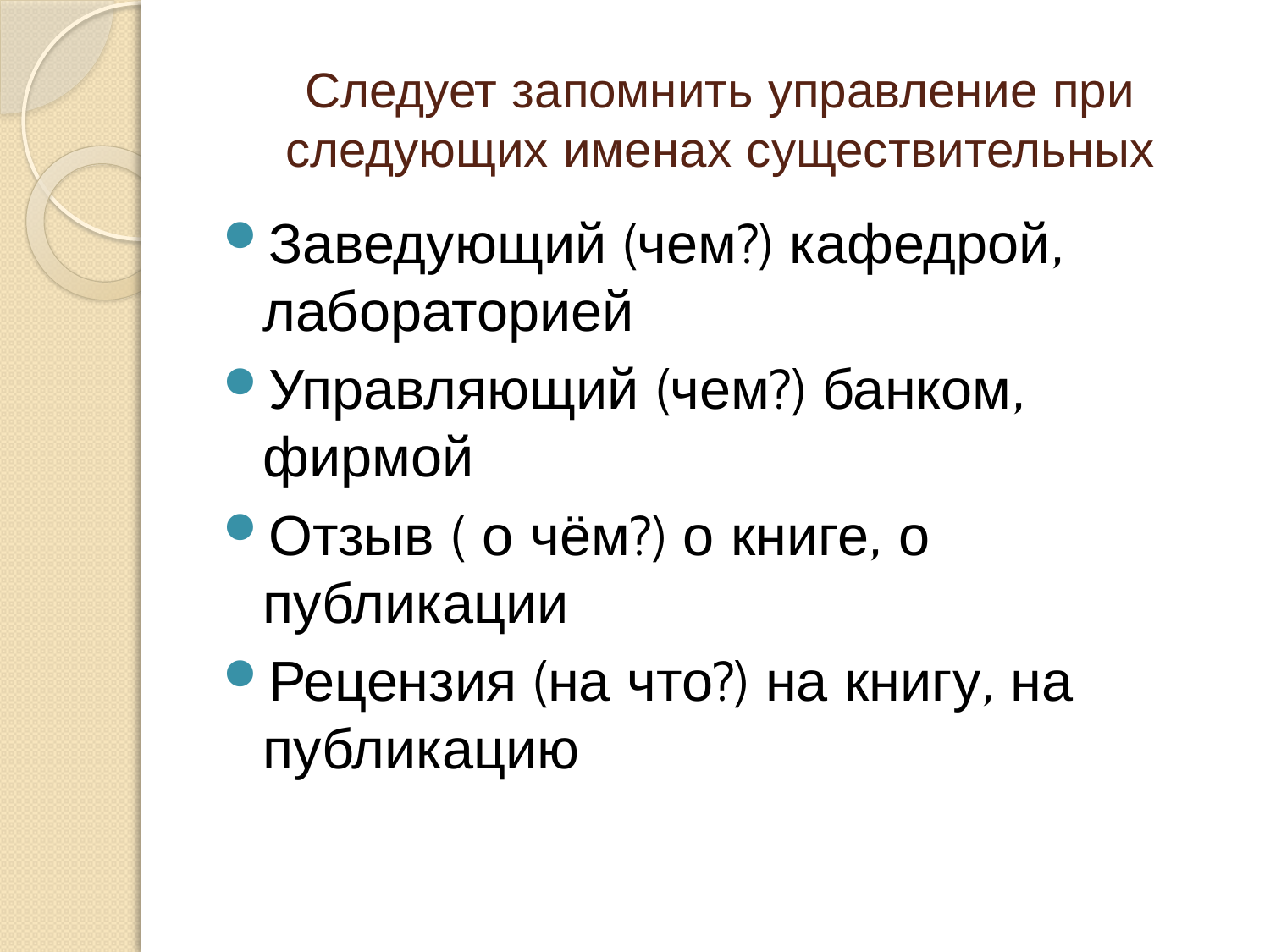

# Следует запомнить управление при следующих именах существительных
Заведующий (чем?) кафедрой, лабораторией
Управляющий (чем?) банком, фирмой
Отзыв ( о чём?) о книге, о публикации
Рецензия (на что?) на книгу, на публикацию